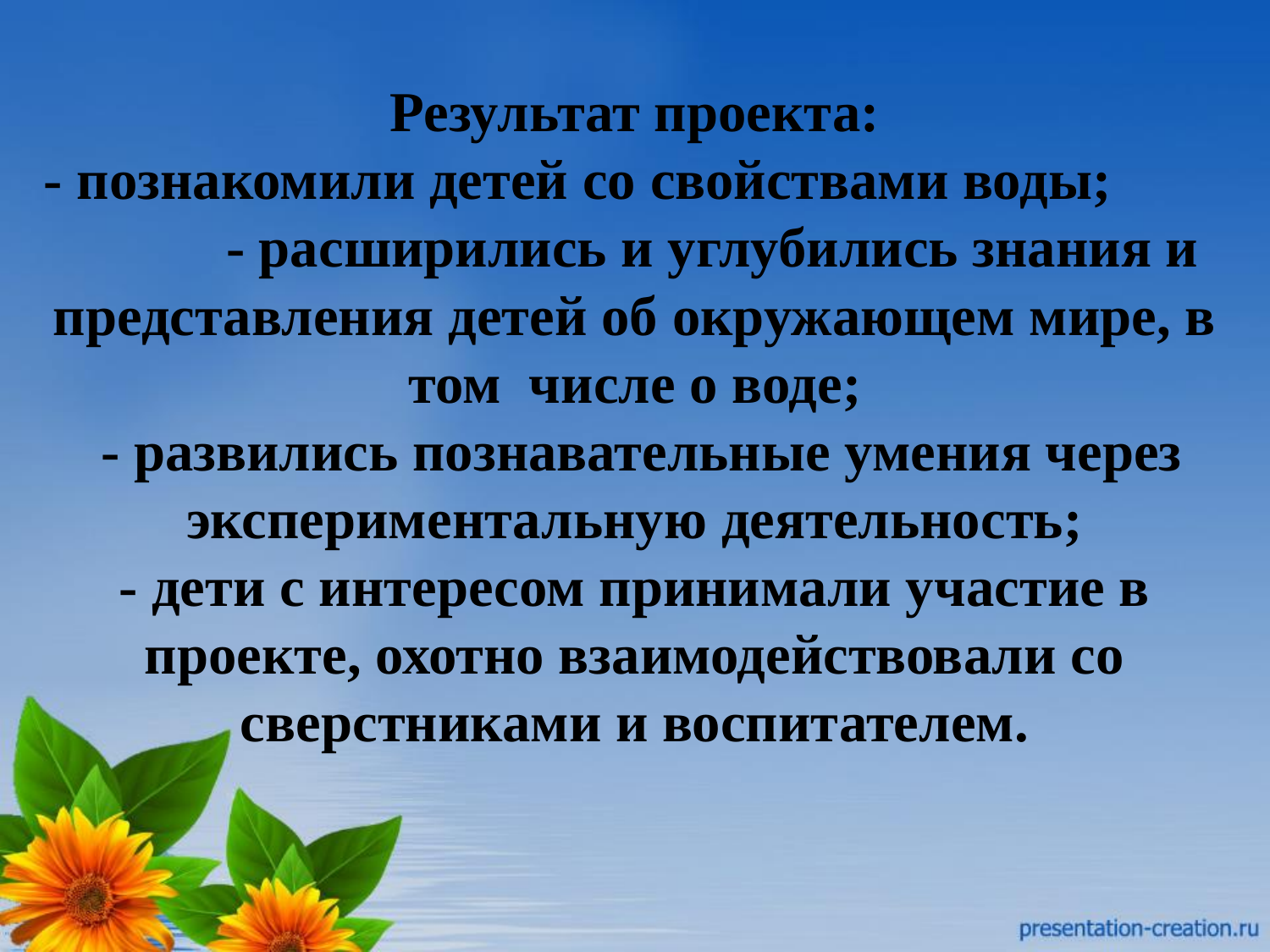

# Результат проекта: - познакомили детей со свойствами воды;                    - расширились и углубились знания и представления детей об окружающем мире, в том  числе о воде;  - развились познавательные умения через экспериментальную деятельность; - дети с интересом принимали участие в проекте, охотно взаимодействовали со сверстниками и воспитателем.